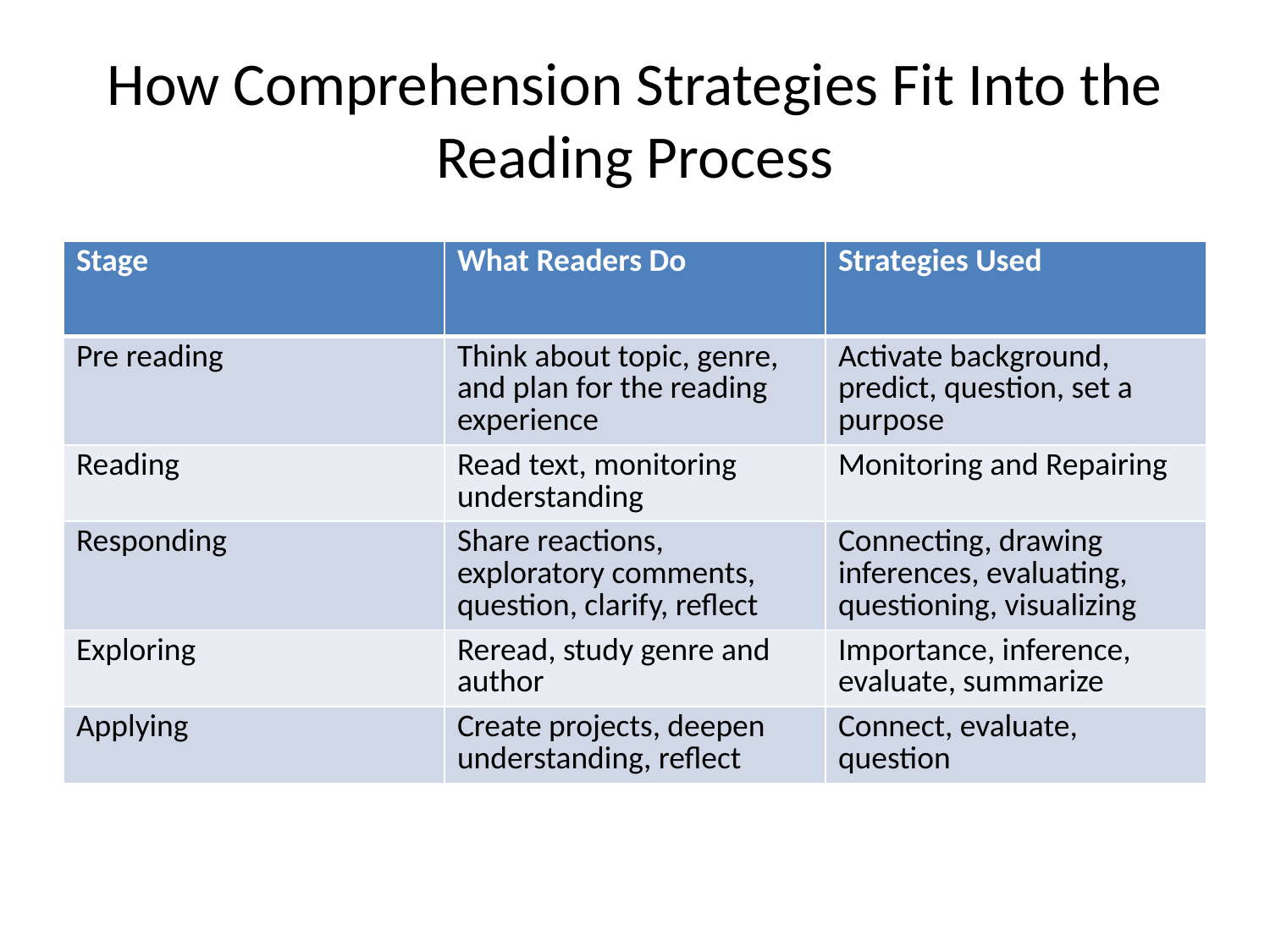

# How Comprehension Strategies Fit Into the Reading Process
| Stage | What Readers Do | Strategies Used |
| --- | --- | --- |
| Pre reading | Think about topic, genre, and plan for the reading experience | Activate background, predict, question, set a purpose |
| Reading | Read text, monitoring understanding | Monitoring and Repairing |
| Responding | Share reactions, exploratory comments, question, clarify, reflect | Connecting, drawing inferences, evaluating, questioning, visualizing |
| Exploring | Reread, study genre and author | Importance, inference, evaluate, summarize |
| Applying | Create projects, deepen understanding, reflect | Connect, evaluate, question |